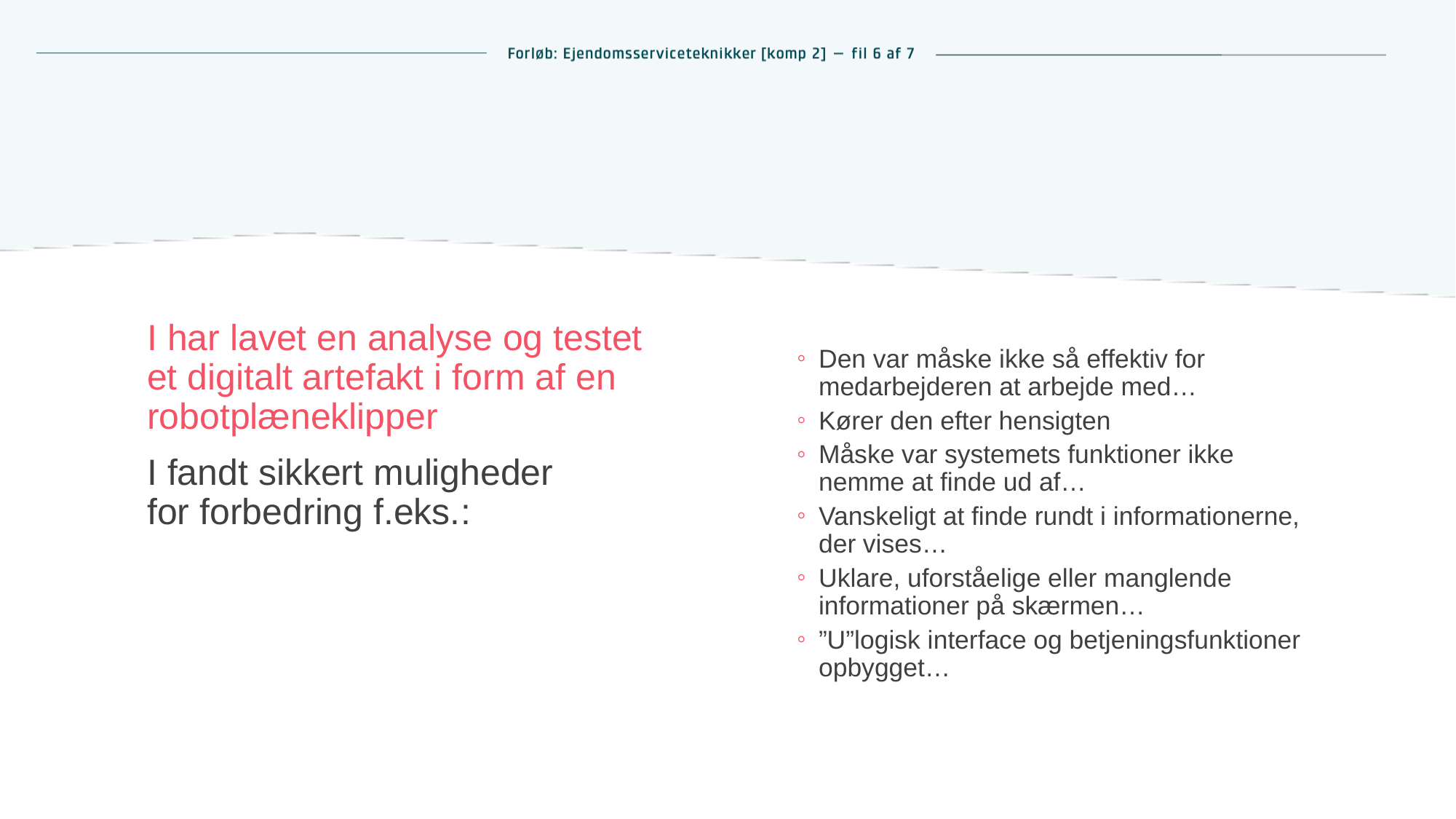

Den var måske ikke så effektiv for
medarbejderen at arbejde med…
Kører den efter hensigten
Måske var systemets funktioner ikke
nemme at finde ud af…
Vanskeligt at finde rundt i informationerne,
der vises…
Uklare, uforståelige eller manglende
informationer på skærmen…
”U”logisk interface og betjeningsfunktioner opbygget…
I har lavet en analyse og testet et digitalt artefakt i form af en robotplæneklipper
I fandt sikkert muligheder
for forbedring f.eks.:
2